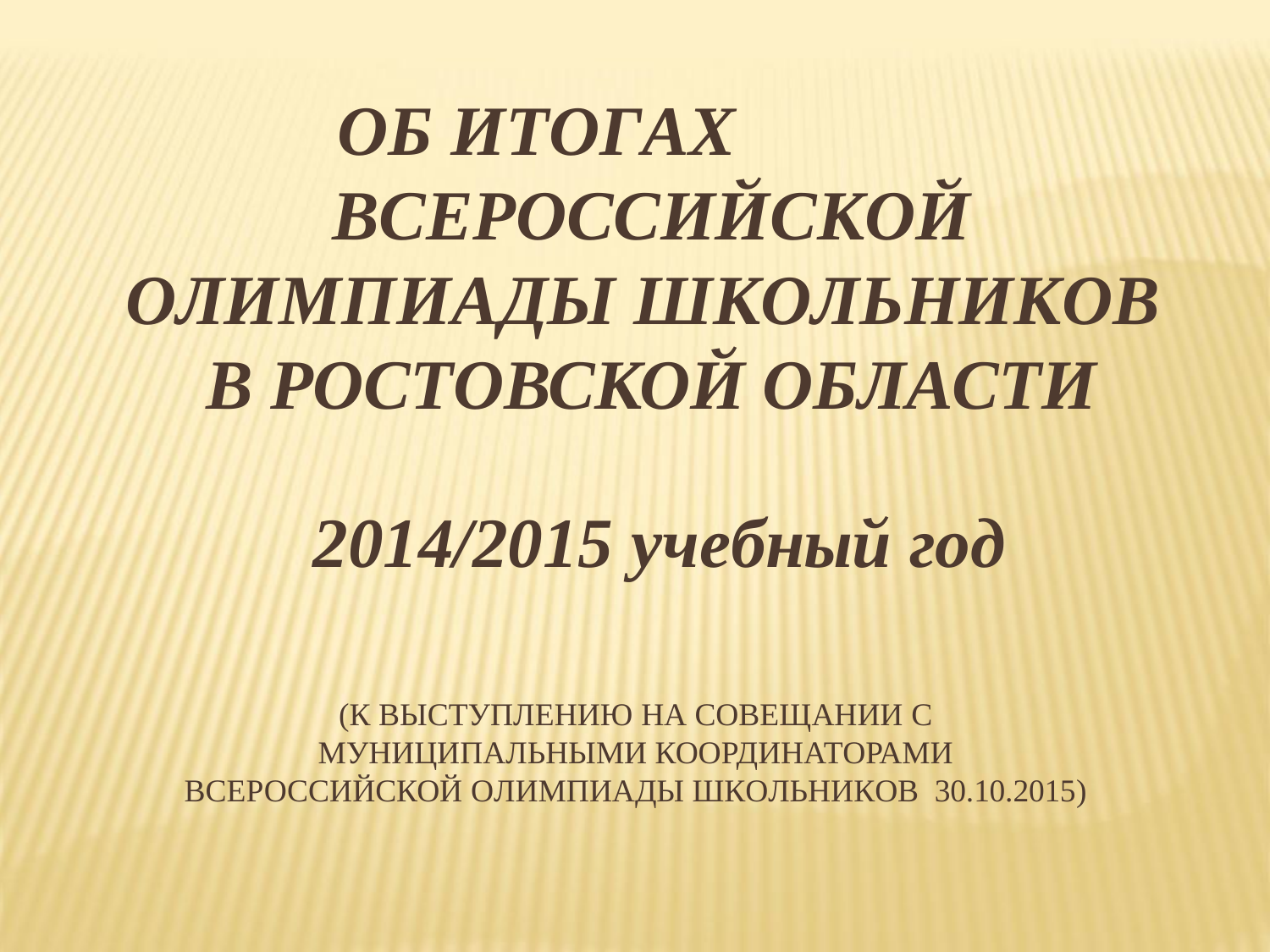

ОБ ИТОГАХ              ВСЕРОССИЙСКОЙ ОЛИМПИАДЫ ШКОЛЬНИКОВ  В РОСТОВСКОЙ ОБЛАСТИ
2014/2015 учебный год

(К ВЫСТУПЛЕНИЮ НА СОВЕЩАНИИ С МУНИЦИПАЛЬНЫМИ КООРДИНАТОРАМИ ВСЕРОССИЙСКОЙ ОЛИМПИАДЫ ШКОЛЬНИКОВ  30.10.2015)